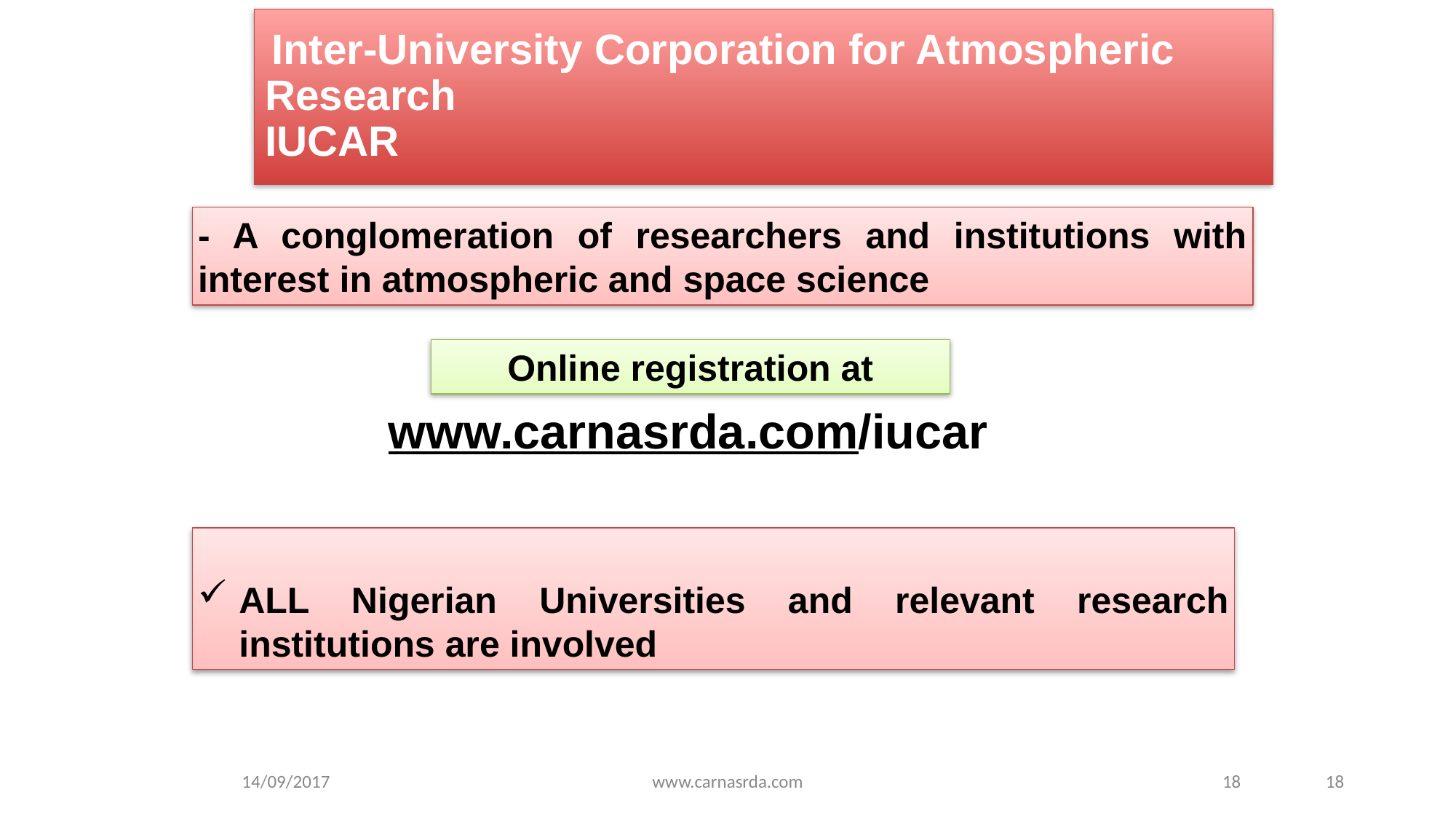

# Inter-University Corporation for Atmospheric Research IUCAR
- A conglomeration of researchers and institutions with interest in atmospheric and space science
Online registration at
www.carnasrda.com/iucar

ALL Nigerian Universities and relevant research institutions are involved
18
14/09/2017
www.carnasrda.com
18